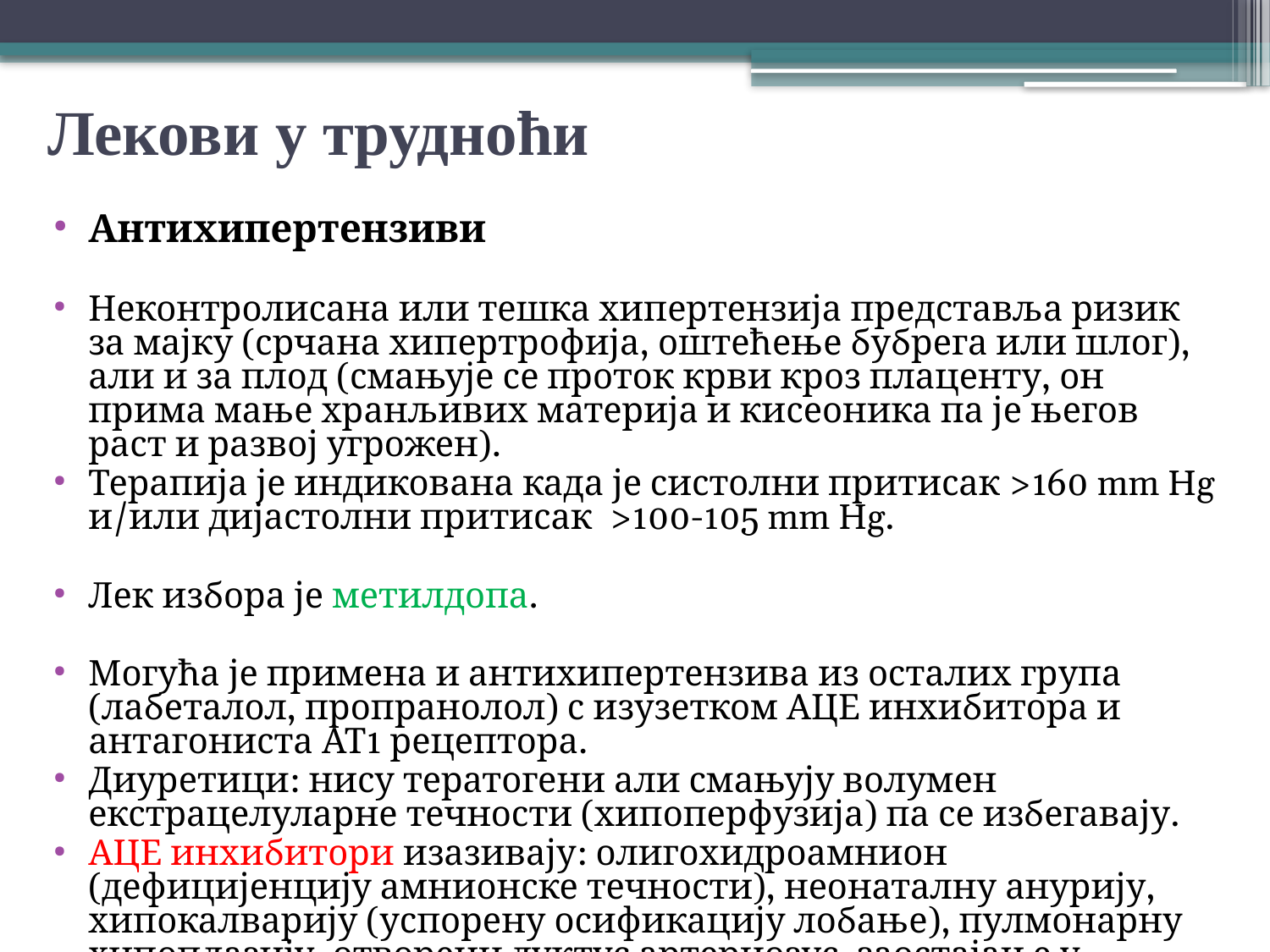

# Лекови у трудноћи
Антихипертензиви

Неконтролисана или тешка хипертензија представља ризик за мајку (срчана хипертрофија, оштећење бубрега или шлог), али и за плод (смањује се проток крви кроз плаценту, он прима мање хранљивих материја и кисеоника па је његов раст и развој угрожен).
Терапија је индикована када је систолни притисак >160 mm Hg и/или дијастолни притисак  >100-105 mm Hg.

Лек избора је метилдопа.

Могућа је примена и антихипертензива из осталих група (лабеталол, пропранолол) с изузетком АЦЕ инхибитора и антагониста АТ1 рецептора.
Диуретици: нису тератогени али смањују волумен екстрацелуларне течности (хипоперфузија) па се избегавају.
АЦЕ инхибитори изазивају: олигохидроамнион (дефицијенцију амнионске течности), неонаталну анурију, хипокалварију (успорену осификацију лобање), пулмонарну хипоплазију, отворени дуктус артериозус, заостајање у интраутерином развоју и феталну или неонаталну смрт.